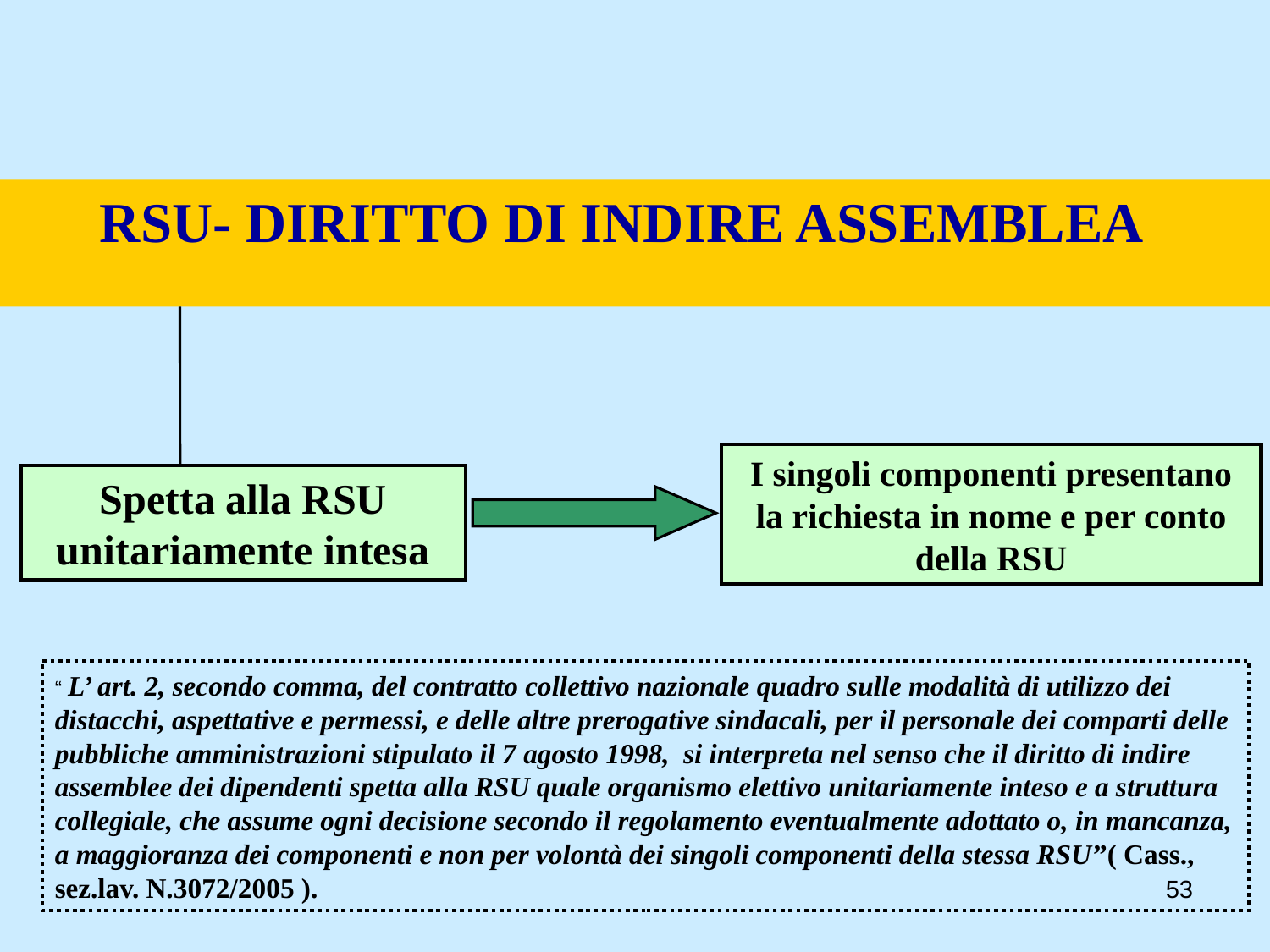

RSU- DIRITTO DI INDIRE ASSEMBLEA

I singoli componenti presentano la richiesta in nome e per conto della RSU
Spetta alla RSU unitariamente intesa

“ L’ art. 2, secondo comma, del contratto collettivo nazionale quadro sulle modalità di utilizzo dei distacchi, aspettative e permessi, e delle altre prerogative sindacali, per il personale dei comparti delle pubbliche amministrazioni stipulato il 7 agosto 1998,  si interpreta nel senso che il diritto di indire assemblee dei dipendenti spetta alla RSU quale organismo elettivo unitariamente inteso e a struttura collegiale, che assume ogni decisione secondo il regolamento eventualmente adottato o, in mancanza, a maggioranza dei componenti e non per volontà dei singoli componenti della stessa RSU”( Cass., sez.lav. N.3072/2005 ).
53